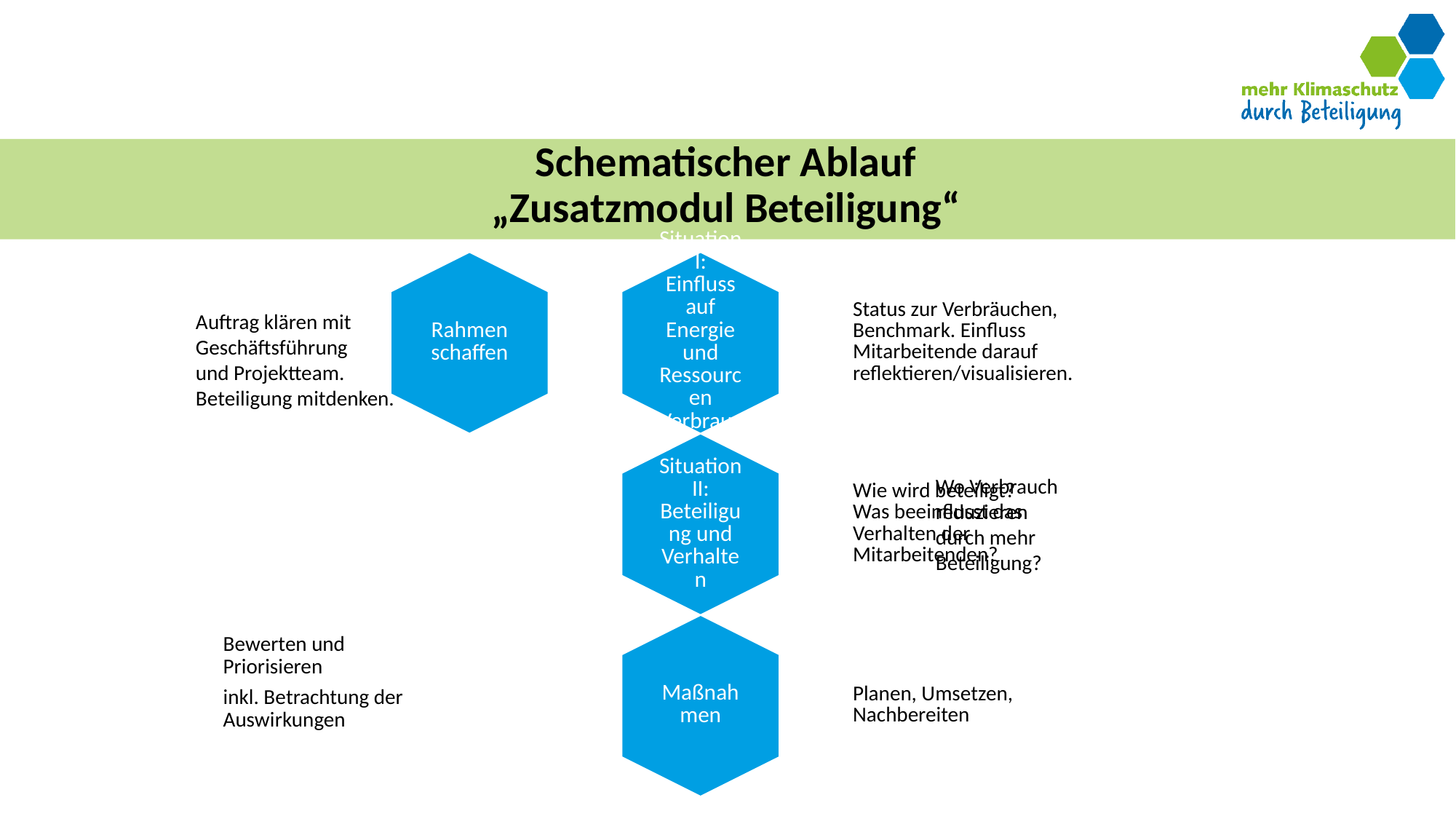

# Schematischer Ablauf „Zusatzmodul Beteiligung“
Situation I: Einfluss auf Energie und Ressourcen Verbrauch
Rahmen schaffen
Status zur Verbräuchen, Benchmark. Einfluss Mitarbeitende darauf reflektieren/visualisieren.
Situation II: Beteiligung und Verhalten
Wie wird beteiligt?
Maßnahmen
Planen, Umsetzen, Nachbereiten
Auftrag klären mit
Geschäftsführung
und Projektteam. Beteiligung mitdenken.
Wo Verbrauch reduzieren
durch mehr Beteiligung?
Bewerten und
Priorisieren
inkl. Betrachtung der Auswirkungen